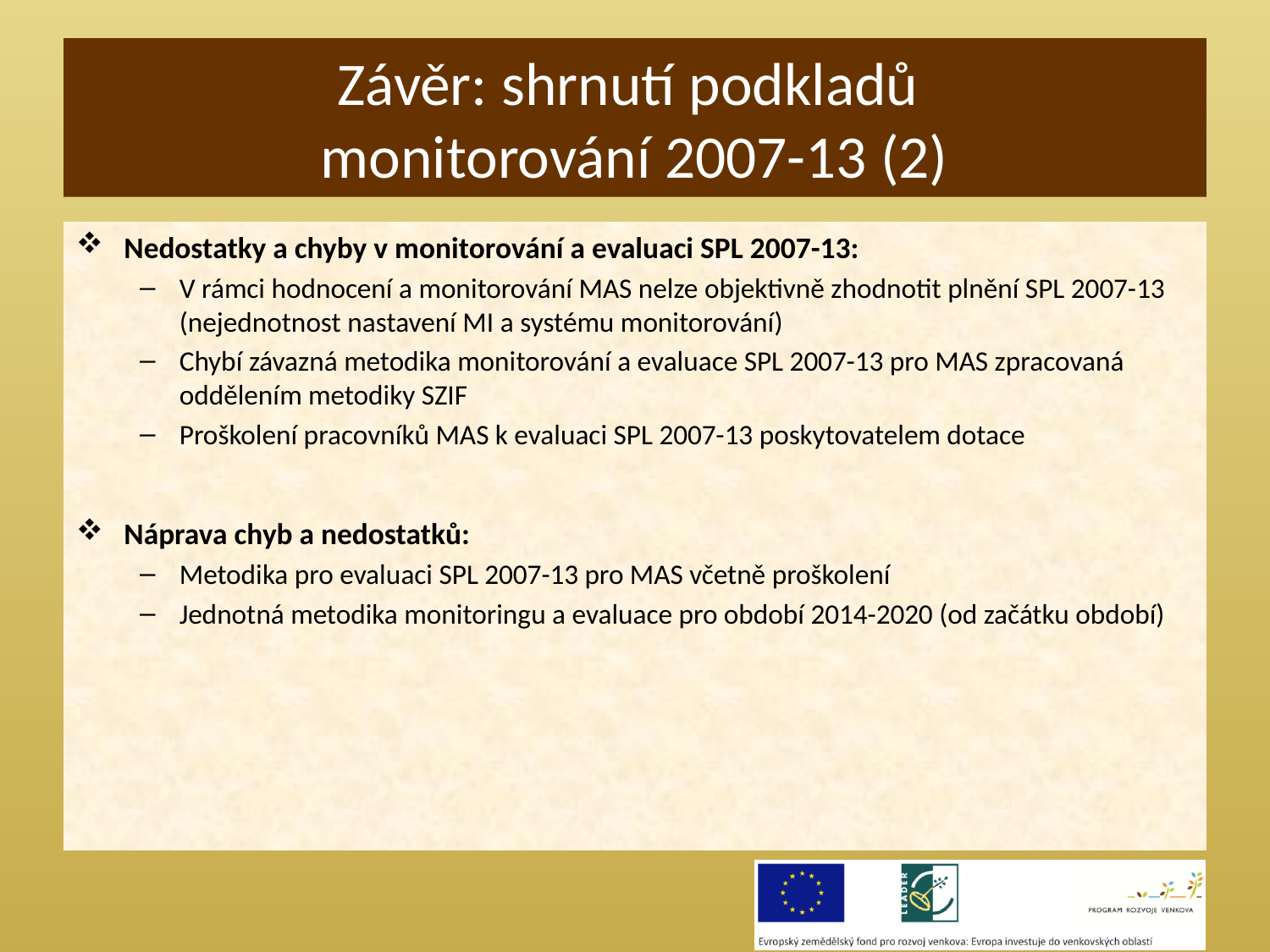

# Závěr: shrnutí podkladů monitorování 2007-13 (2)
Nedostatky a chyby v monitorování a evaluaci SPL 2007-13:
V rámci hodnocení a monitorování MAS nelze objektivně zhodnotit plnění SPL 2007-13 (nejednotnost nastavení MI a systému monitorování)
Chybí závazná metodika monitorování a evaluace SPL 2007-13 pro MAS zpracovaná oddělením metodiky SZIF
Proškolení pracovníků MAS k evaluaci SPL 2007-13 poskytovatelem dotace

Náprava chyb a nedostatků:
Metodika pro evaluaci SPL 2007-13 pro MAS včetně proškolení
Jednotná metodika monitoringu a evaluace pro období 2014-2020 (od začátku období)